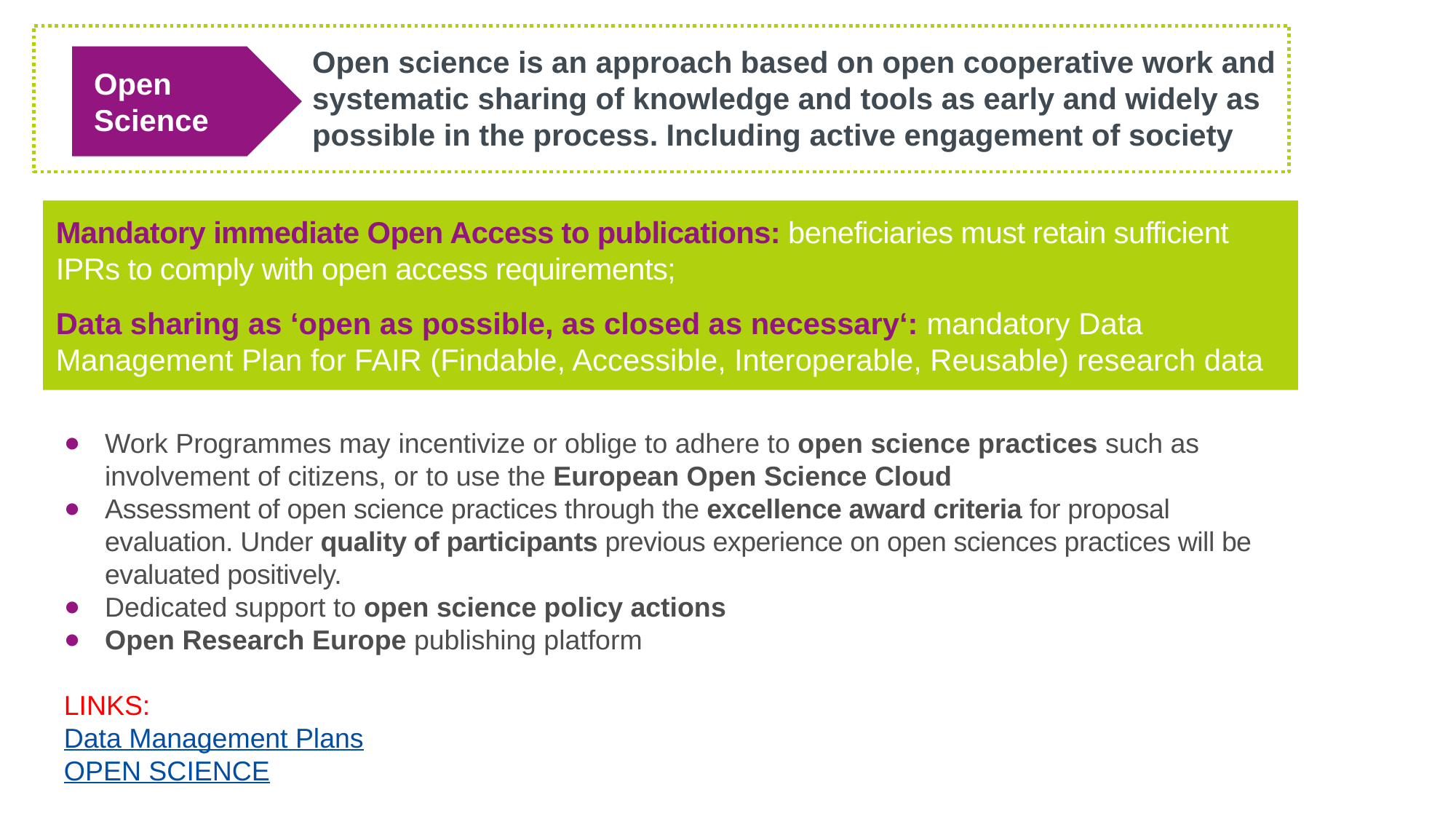

Open science is an approach based on open cooperative work and systematic sharing of knowledge and tools as early and widely as possible in the process. Including active engagement of society

Open
Science
# Open Science across the programme
Mandatory immediate Open Access to publications: beneficiaries must retain sufficient IPRs to comply with open access requirements;
Data sharing as ‘open as possible, as closed as necessary‘: mandatory Data Management Plan for FAIR (Findable, Accessible, Interoperable, Reusable) research data
Work Programmes may incentivize or oblige to adhere to open science practices such as involvement of citizens, or to use the European Open Science Cloud
Assessment of open science practices through the excellence award criteria for proposal evaluation. Under quality of participants previous experience on open sciences practices will be evaluated positively.
Dedicated support to open science policy actions
Open Research Europe publishing platform

LINKS:
Data Management Plans
OPEN SCIENCE